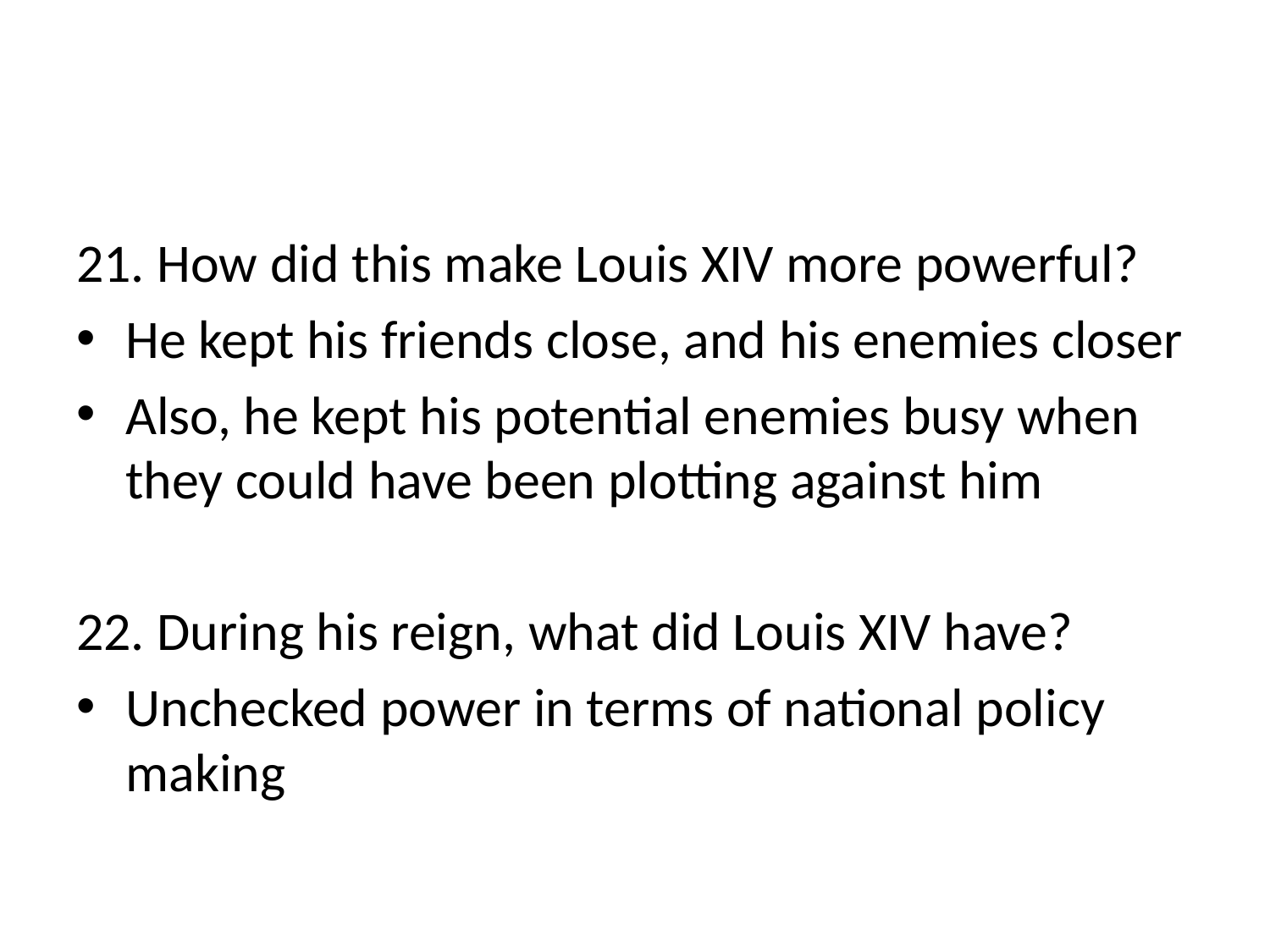

#
21. How did this make Louis XIV more powerful?
He kept his friends close, and his enemies closer
Also, he kept his potential enemies busy when they could have been plotting against him

22. During his reign, what did Louis XIV have?
Unchecked power in terms of national policy making